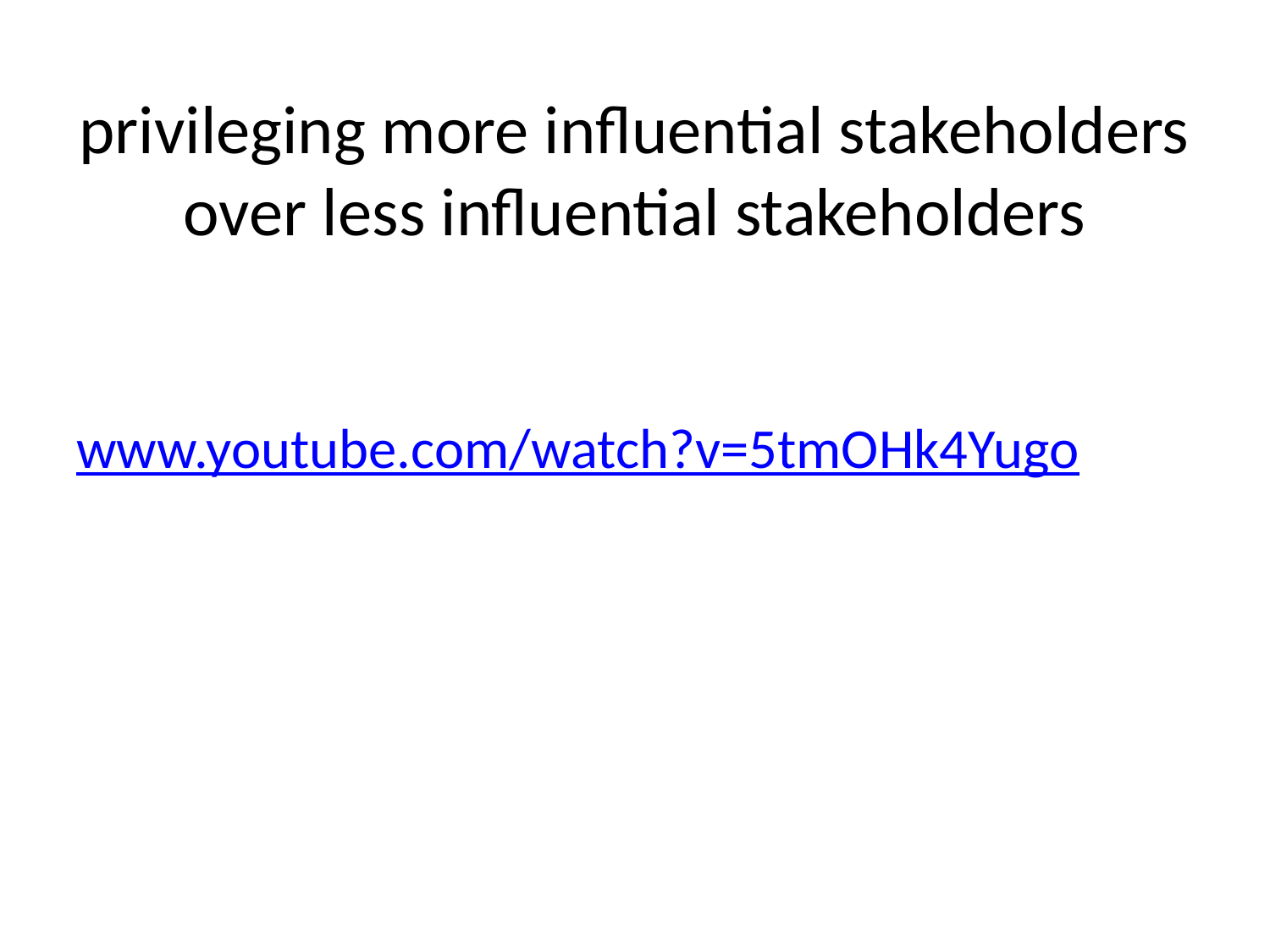

# privileging more influential stakeholders over less influential stakeholders
www.youtube.com/watch?v=5tmOHk4Yugo